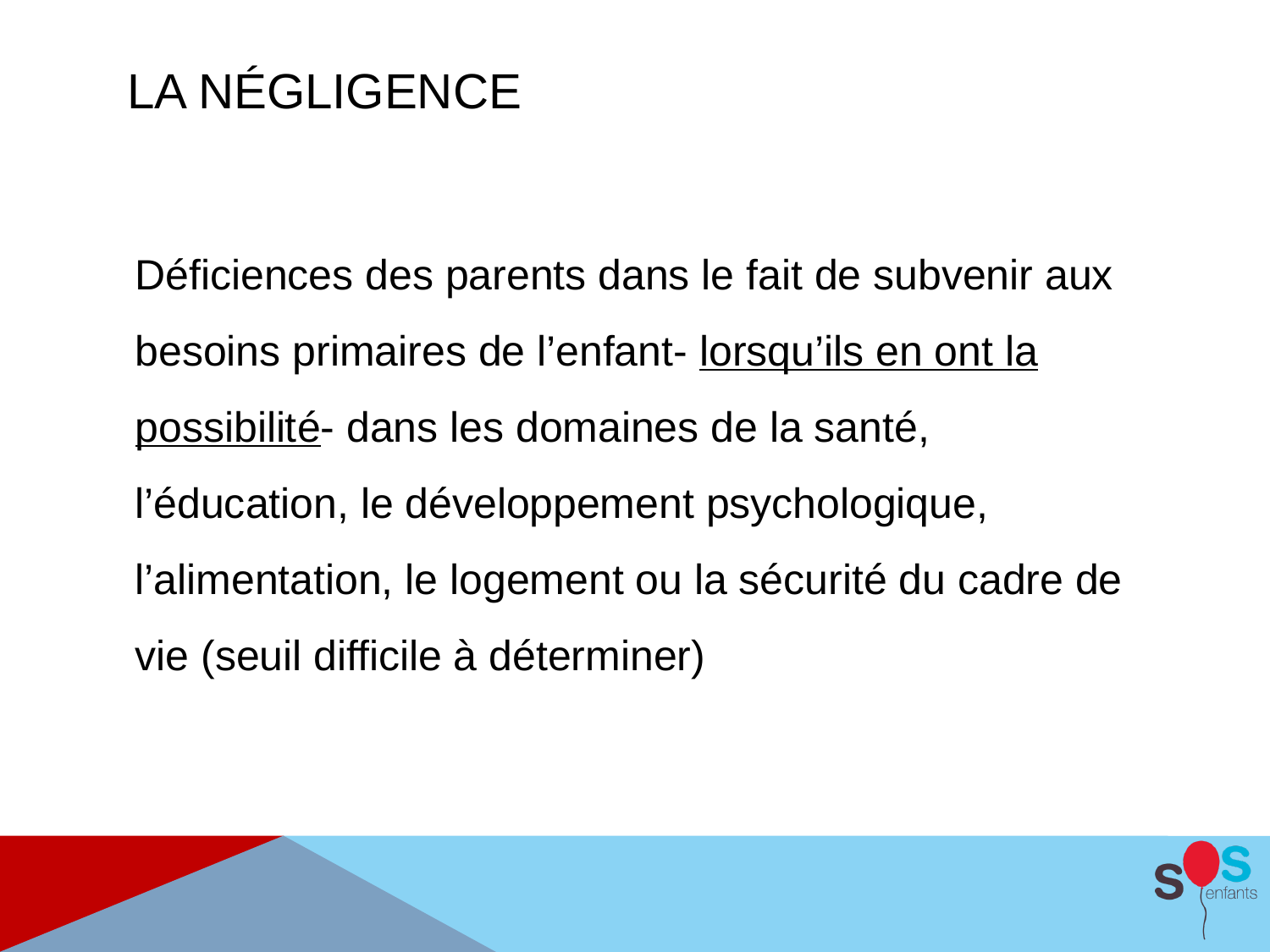

# La négligence
	Déficiences des parents dans le fait de subvenir aux besoins primaires de l’enfant- lorsqu’ils en ont la possibilité- dans les domaines de la santé, l’éducation, le développement psychologique, l’alimentation, le logement ou la sécurité du cadre de vie (seuil difficile à déterminer)